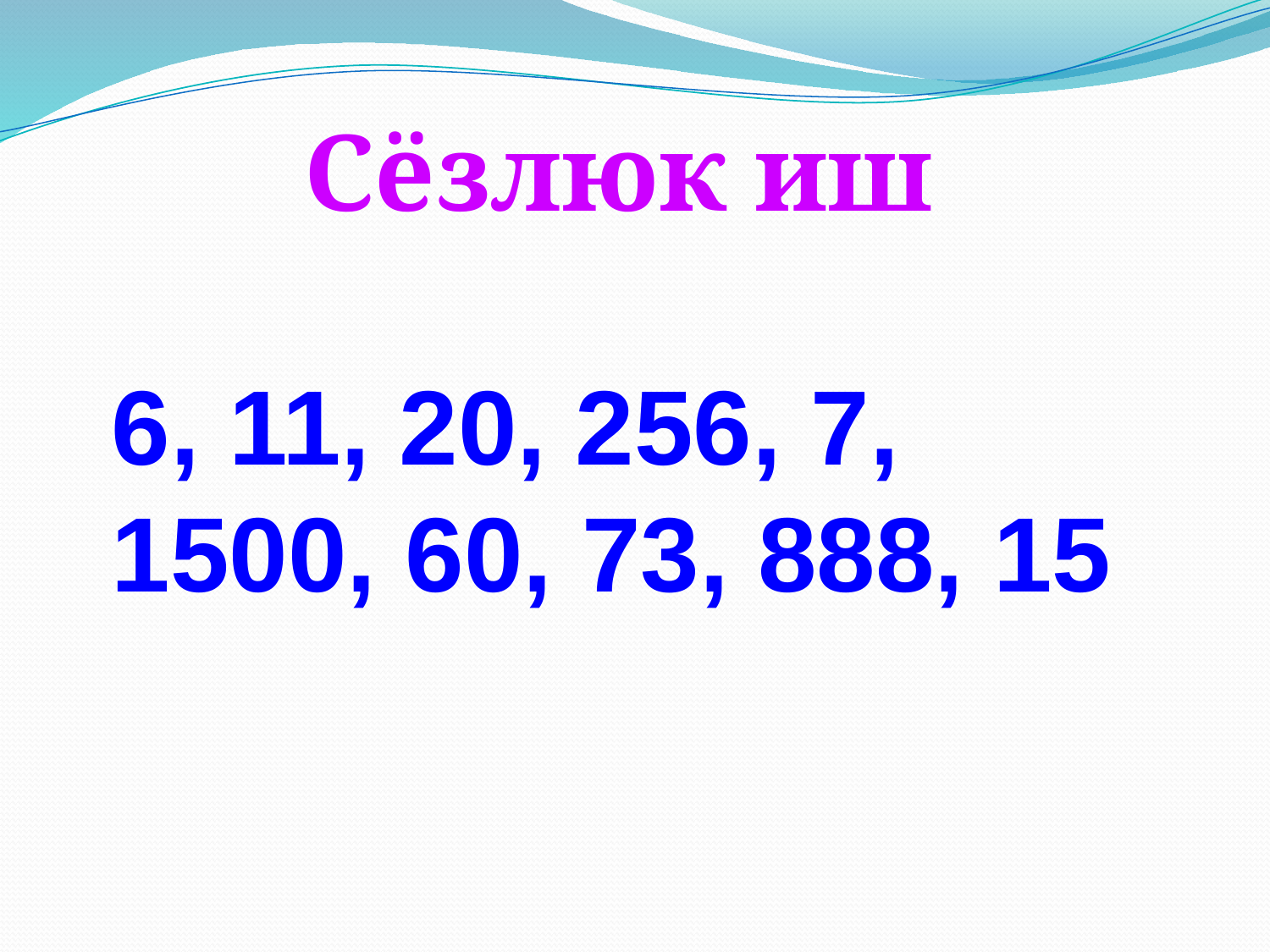

Сёзлюк иш

6, 11, 20, 256, 7, 1500, 60, 73, 888, 15